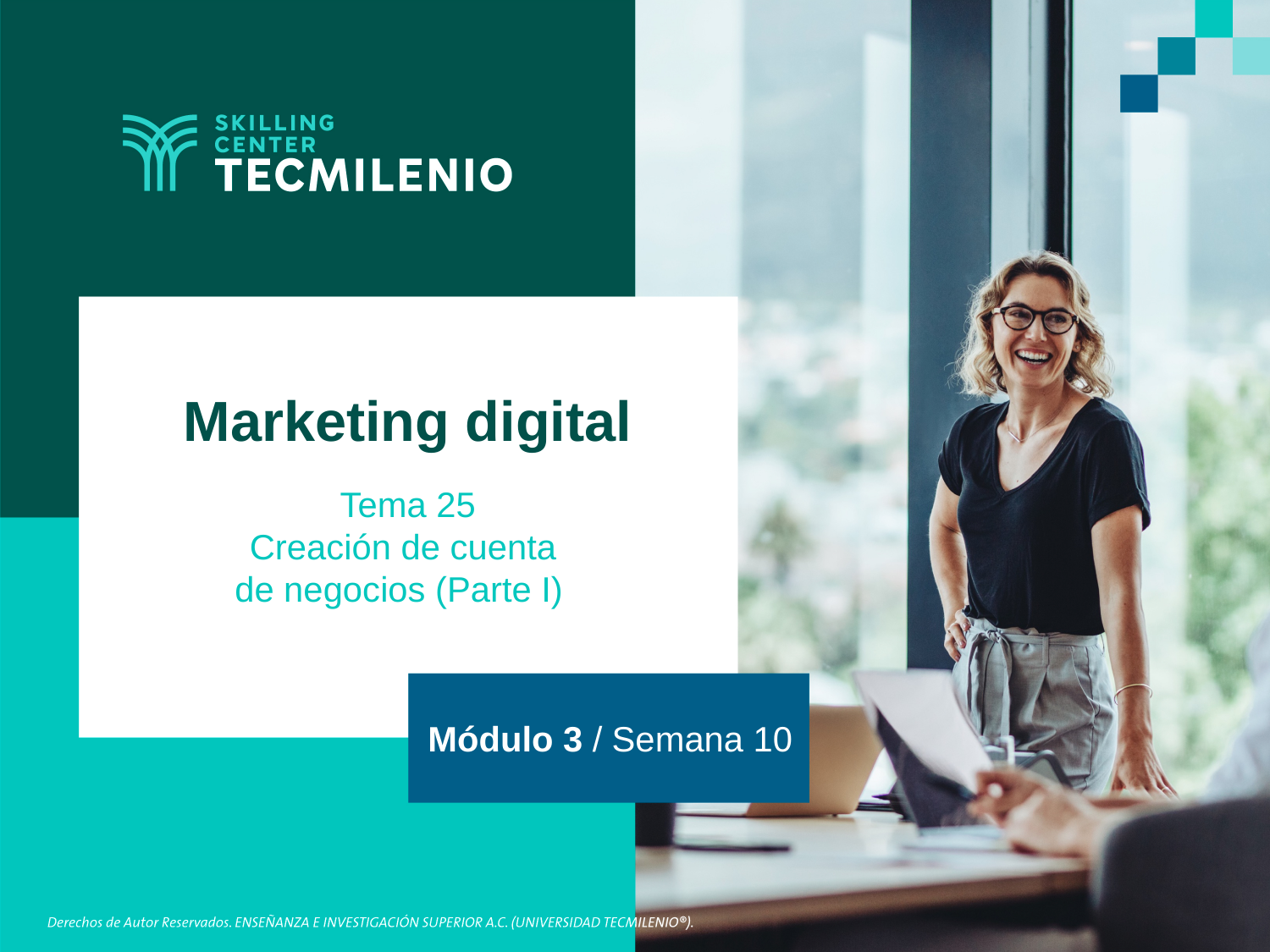

Marketing digital
Tema 25
Creación de cuenta
de negocios (Parte I)s
Módulo 3 / Semana 10